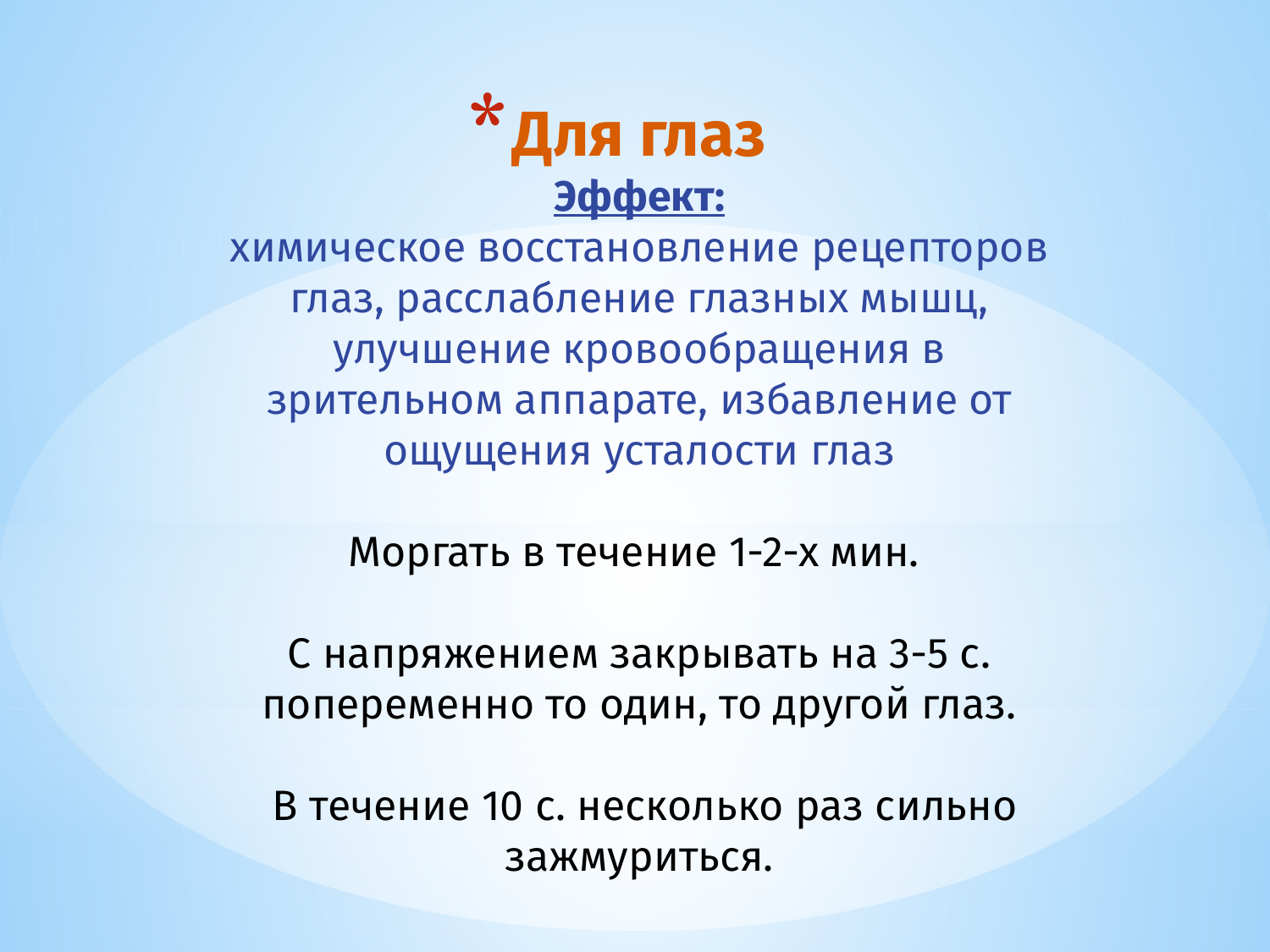

Для глаз
Эффект:
химическое восстановление рецепторов глаз, расслабление глазных мышц, улучшение кровообращения в зрительном аппарате, избавление от ощущения усталости глаз
Моргать в течение 1-2-х мин.
С напряжением закрывать на 3-5 с. попеременно то один, то другой глаз.
 В течение 10 с. несколько раз сильно зажмуриться.